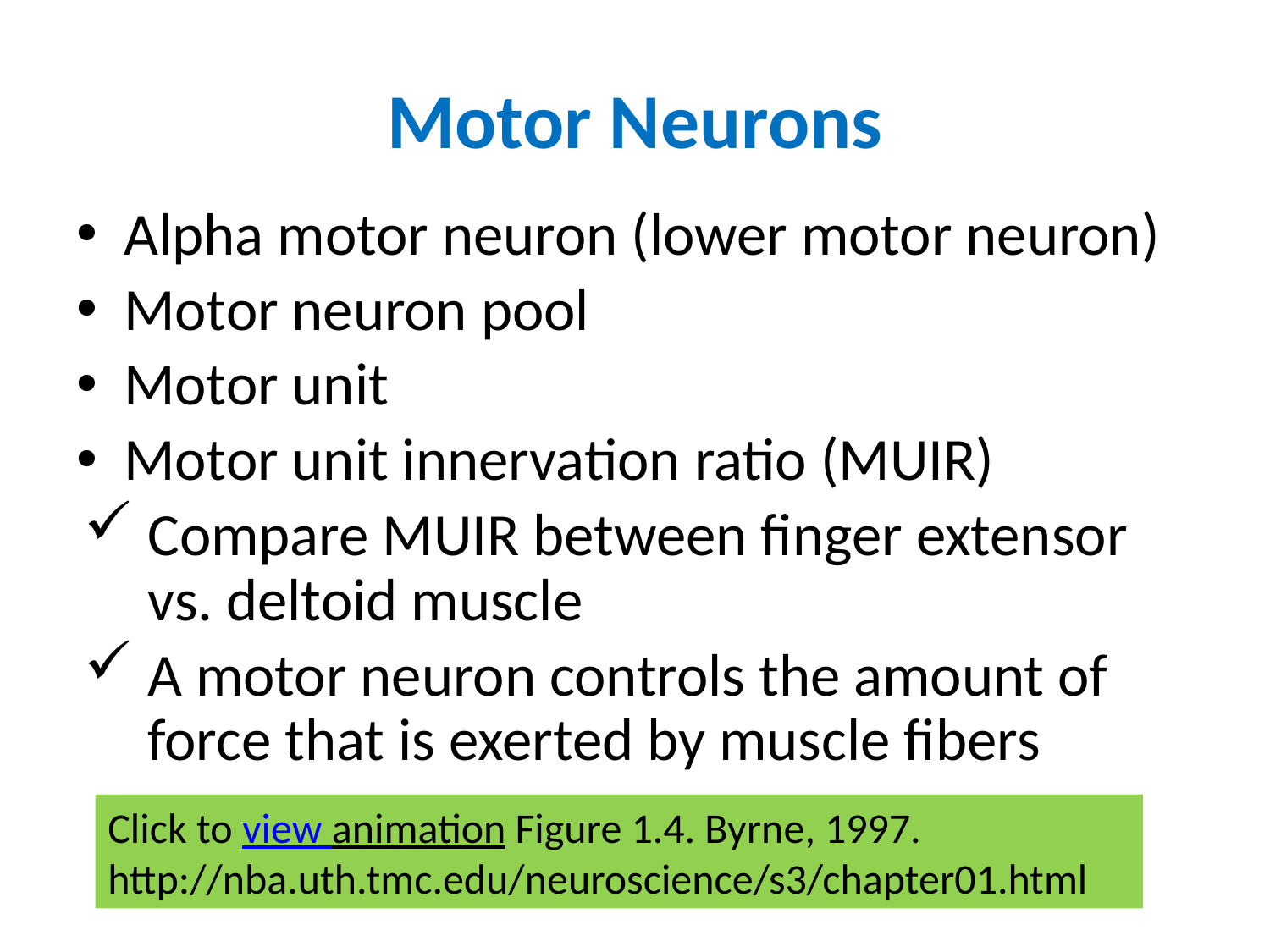

# Motor Neurons
Alpha motor neuron (lower motor neuron)
Motor neuron pool
Motor unit
Motor unit innervation ratio (MUIR)
Compare MUIR between finger extensor vs. deltoid muscle
A motor neuron controls the amount of force that is exerted by muscle fibers
Click to view animation Figure 1.4. Byrne, 1997.
http://nba.uth.tmc.edu/neuroscience/s3/chapter01.html